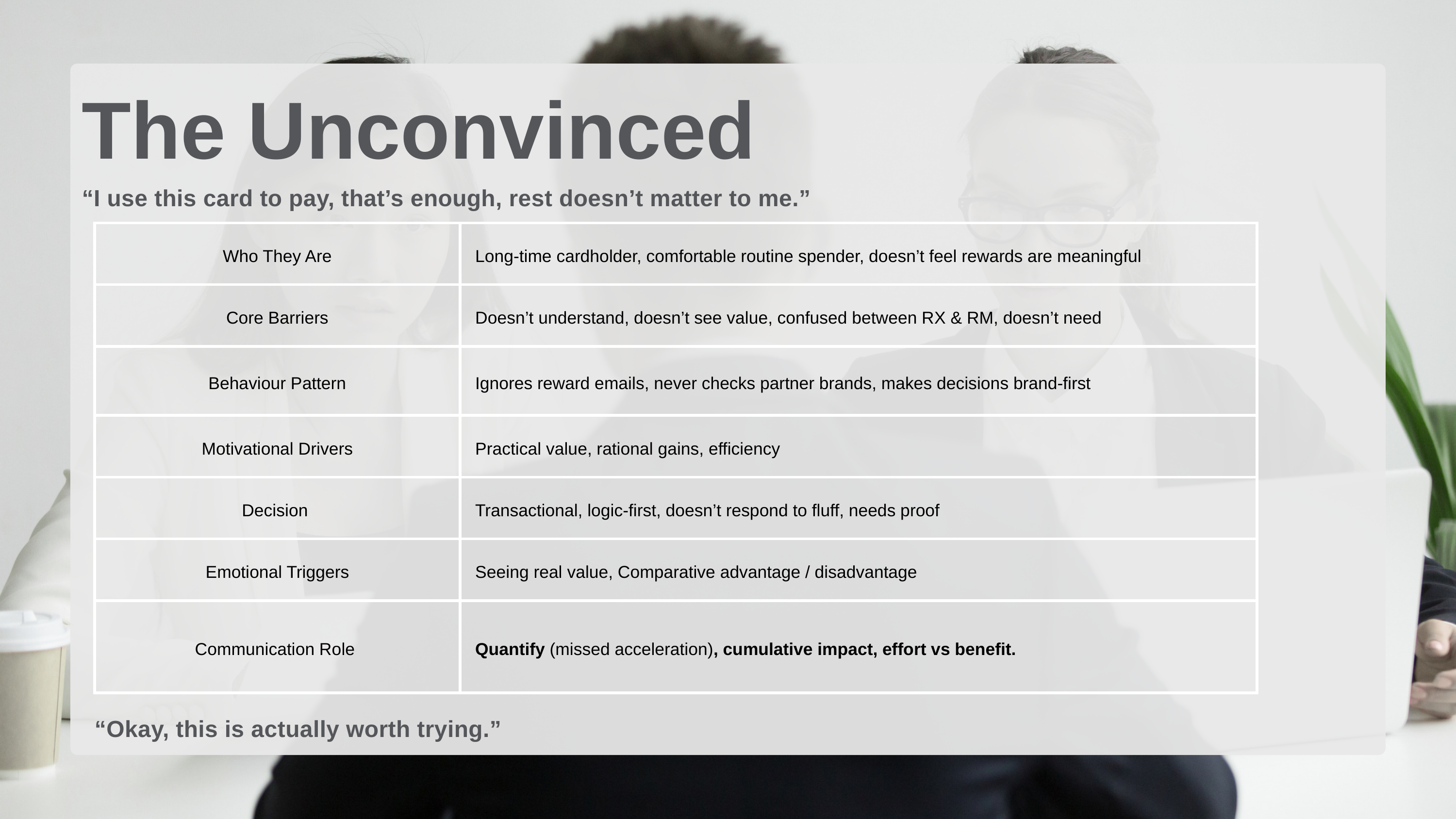

The Unconvinced
“I use this card to pay, that’s enough, rest doesn’t matter to me.”
| Who They Are | Long-time cardholder, comfortable routine spender, doesn’t feel rewards are meaningful |
| --- | --- |
| Core Barriers | Doesn’t understand, doesn’t see value, confused between RX & RM, doesn’t need |
| Behaviour Pattern | Ignores reward emails, never checks partner brands, makes decisions brand-first |
| Motivational Drivers | Practical value, rational gains, efficiency |
| Decision | Transactional, logic-first, doesn’t respond to fluff, needs proof |
| Emotional Triggers | Seeing real value, Comparative advantage / disadvantage |
| Communication Role | Quantify (missed acceleration), cumulative impact, effort vs benefit. |
“Okay, this is actually worth trying.”